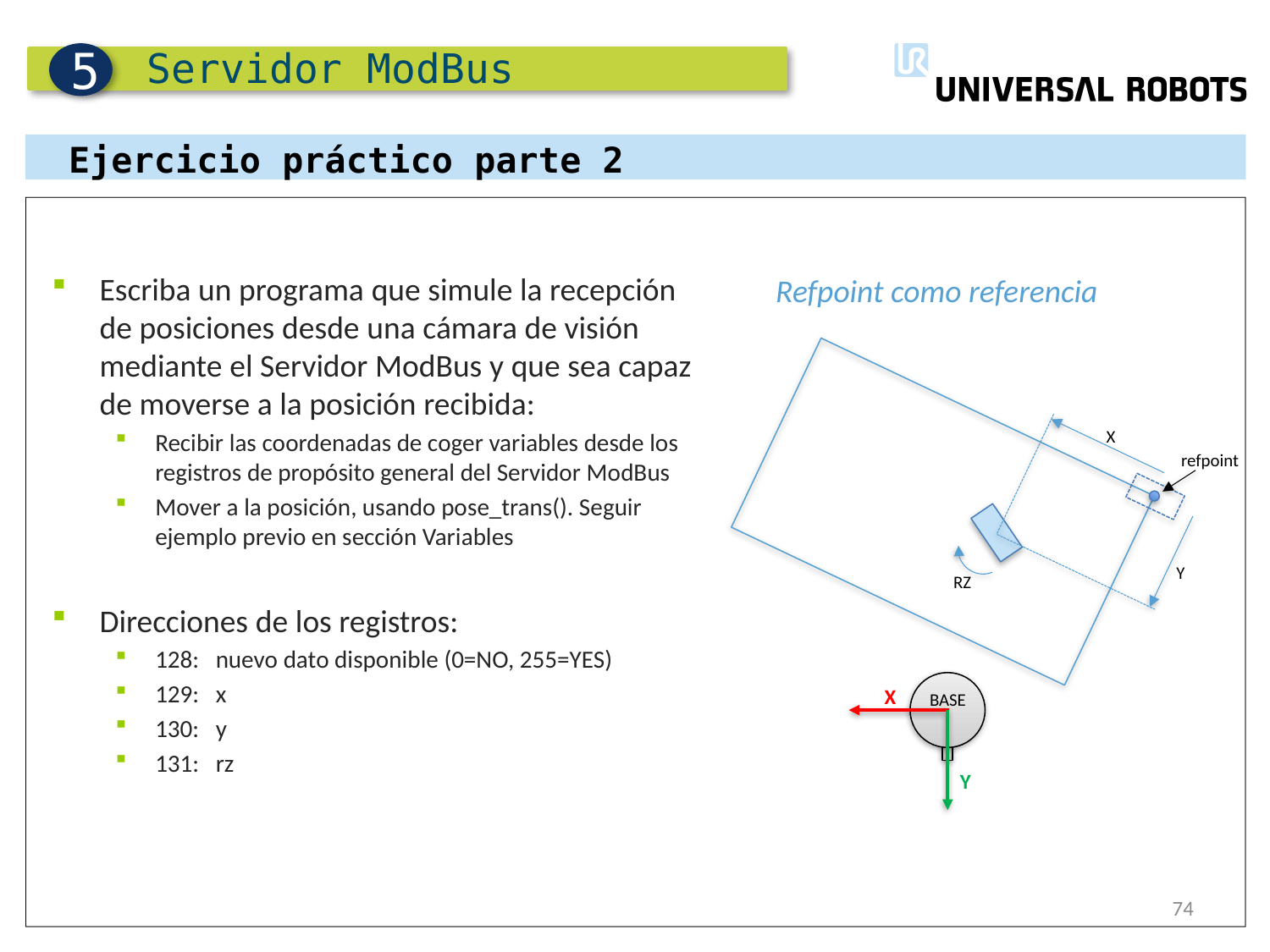

Servidor ModBus

5
Ejercicio práctico parte 2

Escriba un programa que simule la recepción de posiciones desde una cámara de visión mediante el Servidor ModBus y que sea capaz de moverse a la posición recibida:
Recibir las coordenadas de coger variables desde los registros de propósito general del Servidor ModBus
Mover a la posición, usando pose_trans(). Seguir ejemplo previo en sección Variables

Direcciones de los registros:
128:   nuevo dato disponible (0=NO, 255=YES)
129:   x
130:   y
131:   rz
Refpoint como referencia

X
refpoint

Y
RZ

X
BASE

Y
74